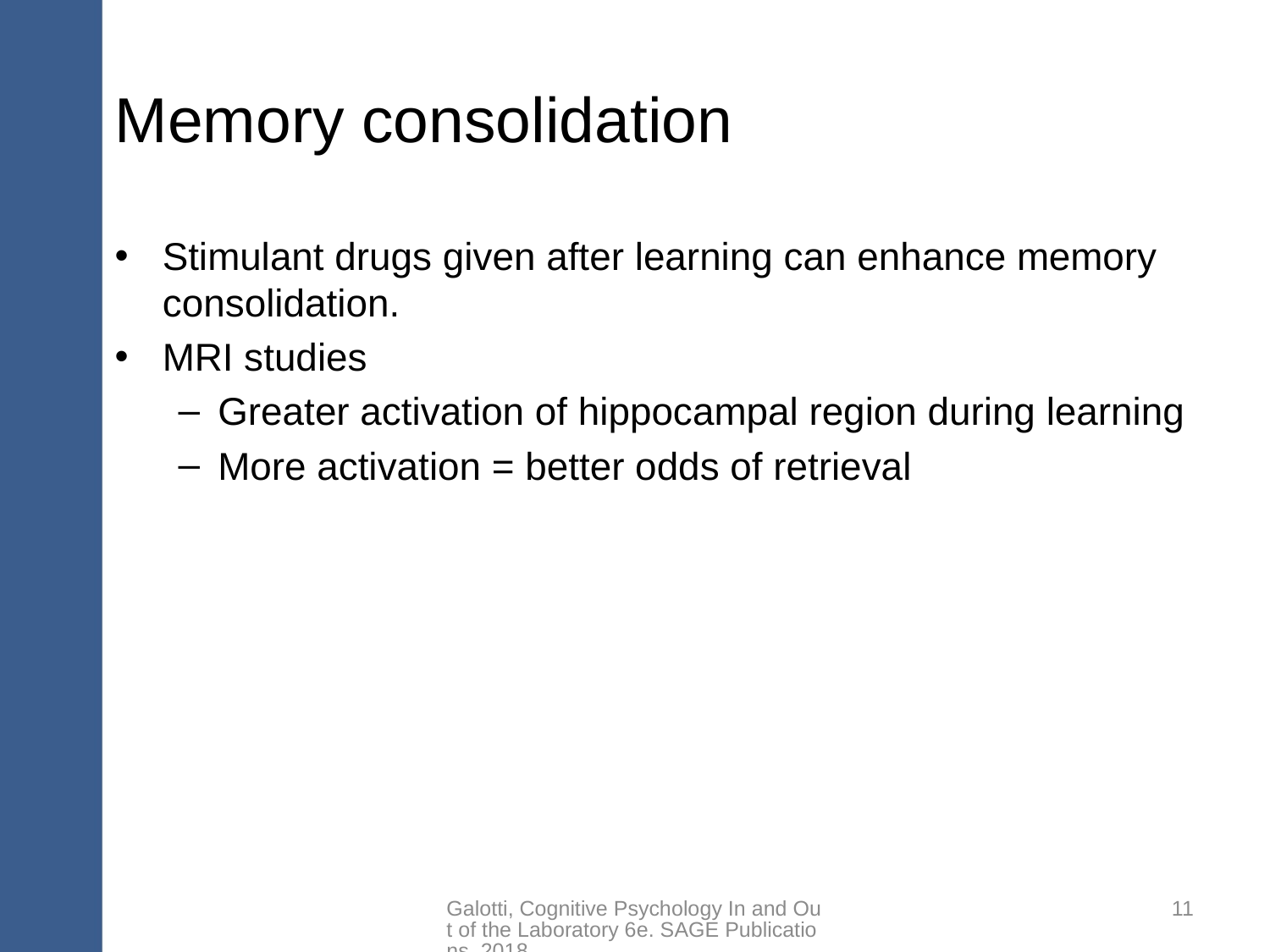

# Memory consolidation
Stimulant drugs given after learning can enhance memory consolidation.
MRI studies
Greater activation of hippocampal region during learning
More activation = better odds of retrieval
Galotti, Cognitive Psychology In and Out of the Laboratory 6e. SAGE Publications, 2018.
11